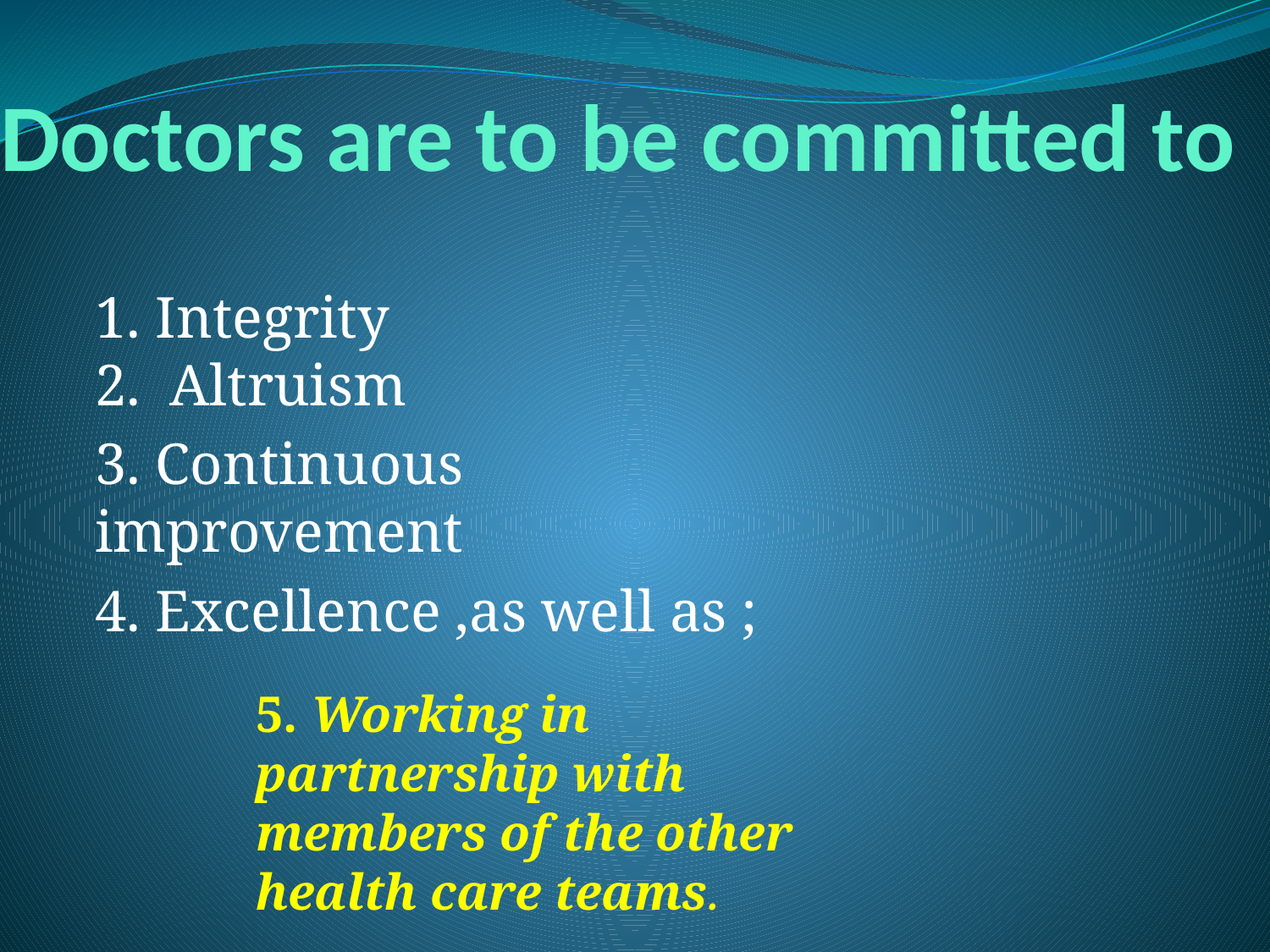

# Doctors are to be committed to

1. Integrity			     2.  Altruism
3. Continuous improvement
4. Excellence ,as well as ;

5. Working in partnership with members of the other health care teams.